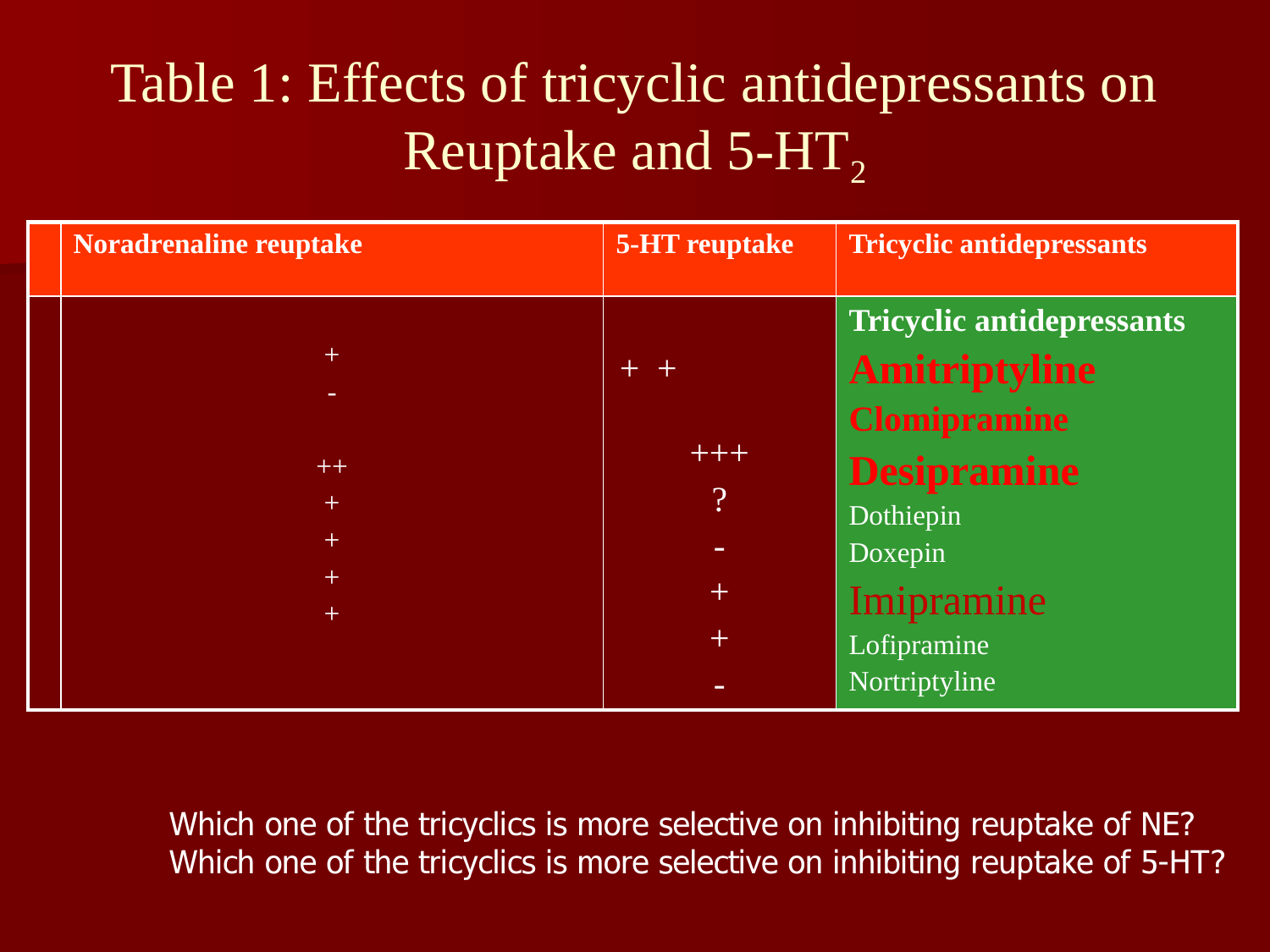

# Table 1: Effects of tricyclic antidepressants on Reuptake and 5-HT2
|  | Noradrenaline reuptake | 5-HT reuptake | Tricyclic antidepressants |
| --- | --- | --- | --- |
|  | + - ++ + + + + | + + +++ ? - + + - | Tricyclic antidepressants Amitriptyline Clomipramine Desipramine Dothiepin Doxepin Imipramine Lofipramine Nortriptyline |
Which one of the tricyclics is more selective on inhibiting reuptake of NE?
Which one of the tricyclics is more selective on inhibiting reuptake of 5-HT?